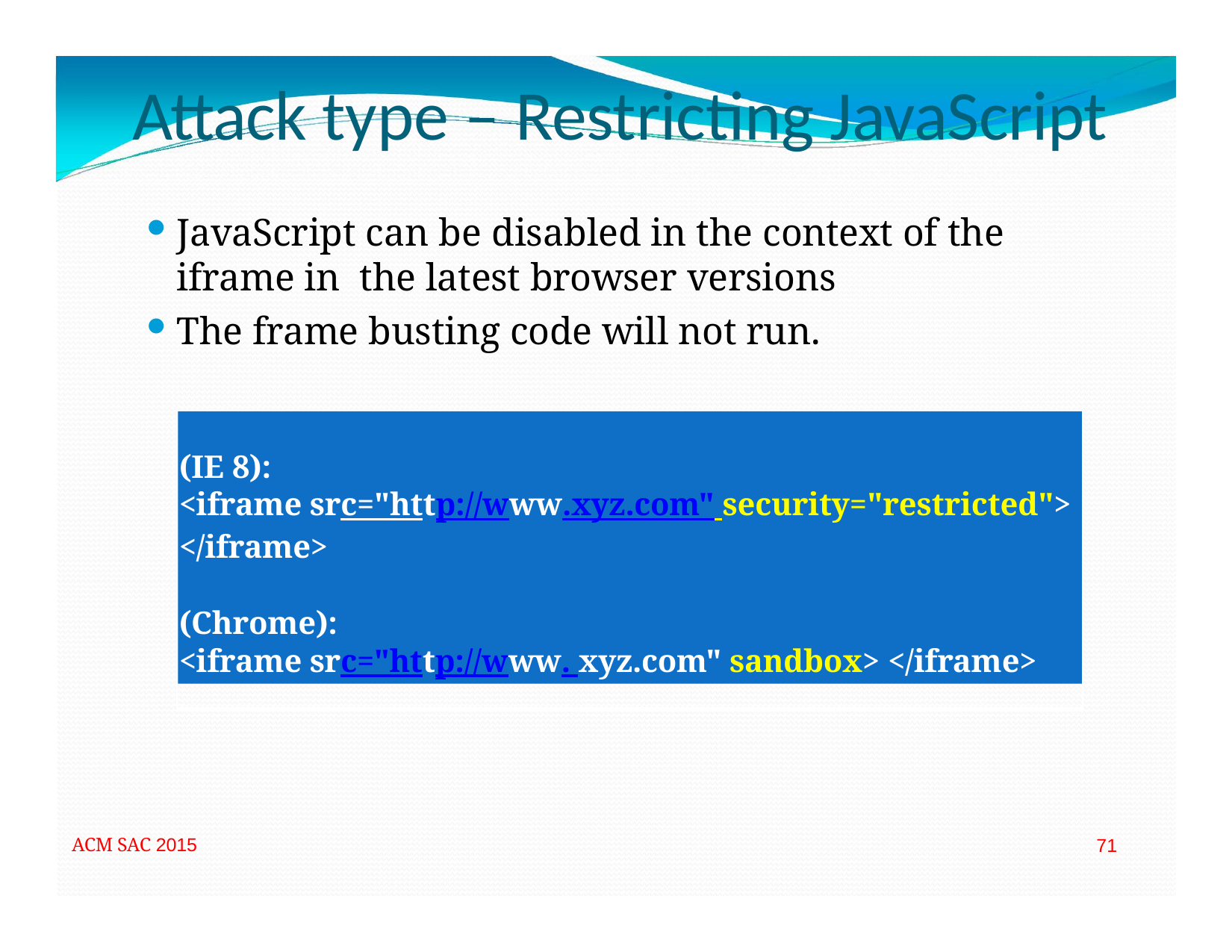

# Attack type – Restricting JavaScript
JavaScript can be disabled in the context of the iframe in  the latest browser versions
The frame busting code will not run.

(IE 8):
<iframe src="http://www.xyz.com" security="restricted">
</iframe>

(Chrome):
<iframe src="http://www. xyz.com" sandbox> </iframe>

ACM SAC 2015
71